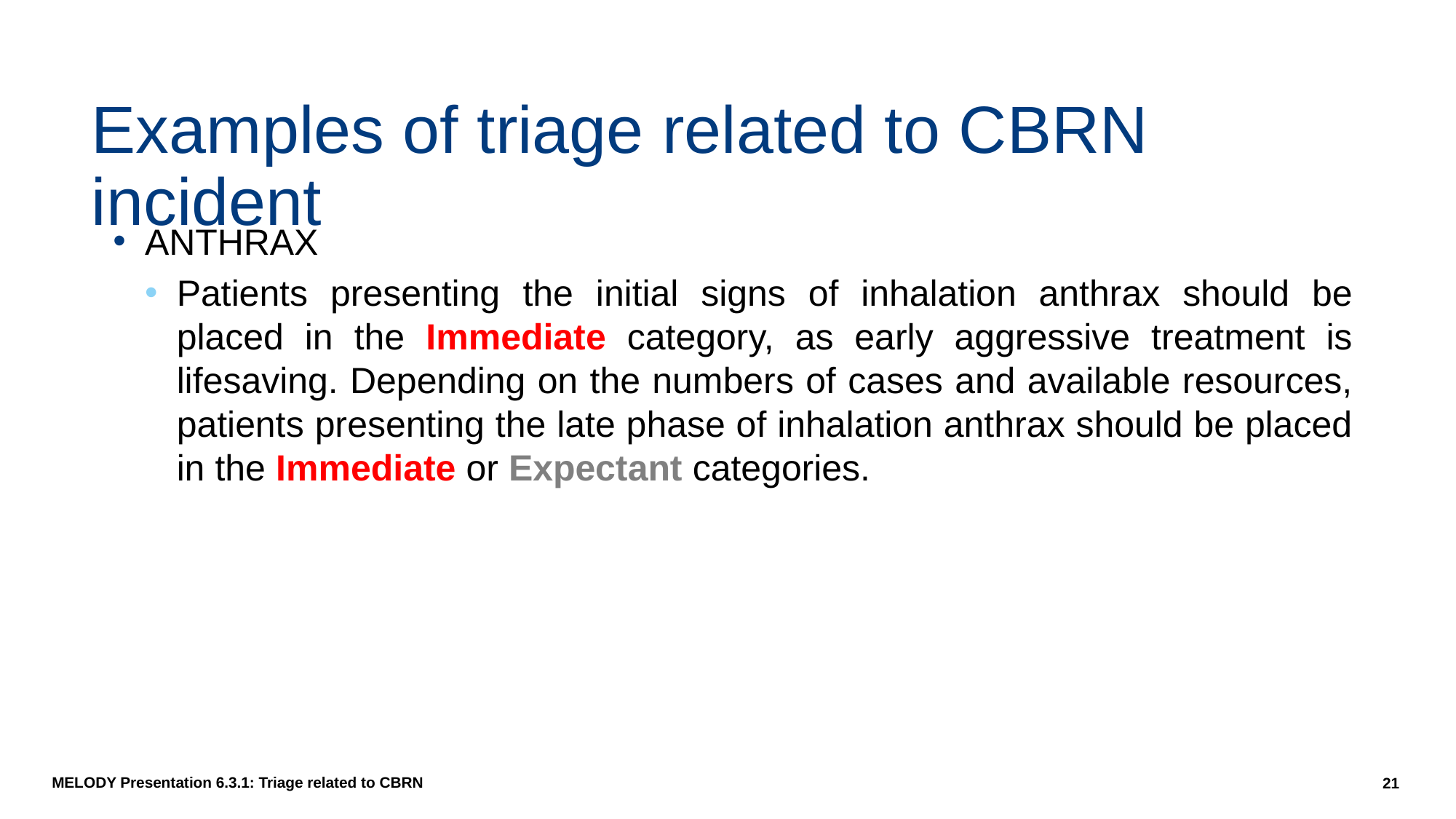

# Examples of triage related to CBRN incident
ANTHRAX
Patients presenting the initial signs of inhalation anthrax should be placed in the Immediate category, as early aggressive treatment is lifesaving. Depending on the numbers of cases and available resources, patients presenting the late phase of inhalation anthrax should be placed in the Immediate or Expectant categories.
MELODY Presentation 6.3.1: Triage related to CBRN
21